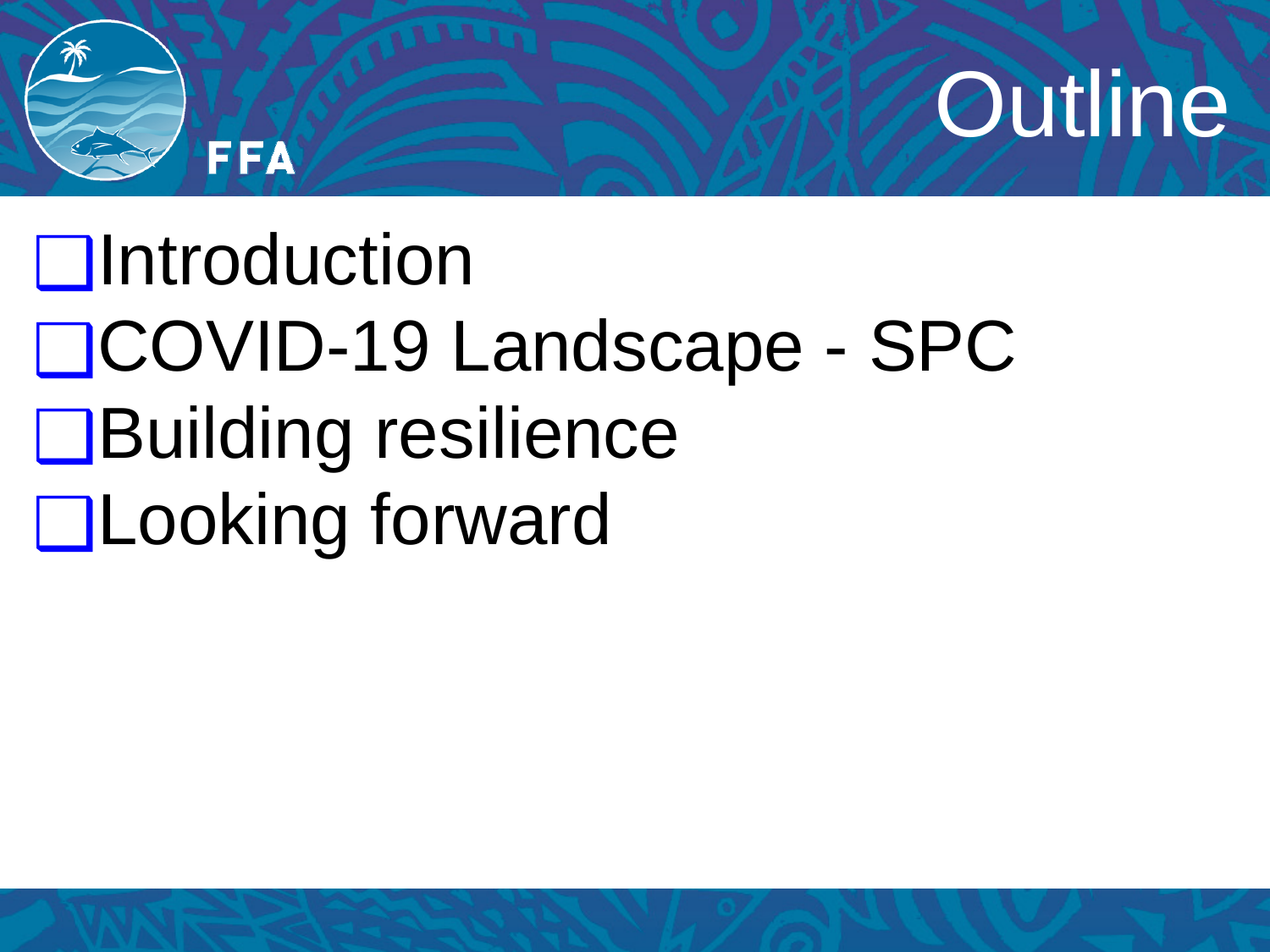

# Outline
Introduction
COVID-19 Landscape - SPC
Building resilience
Looking forward